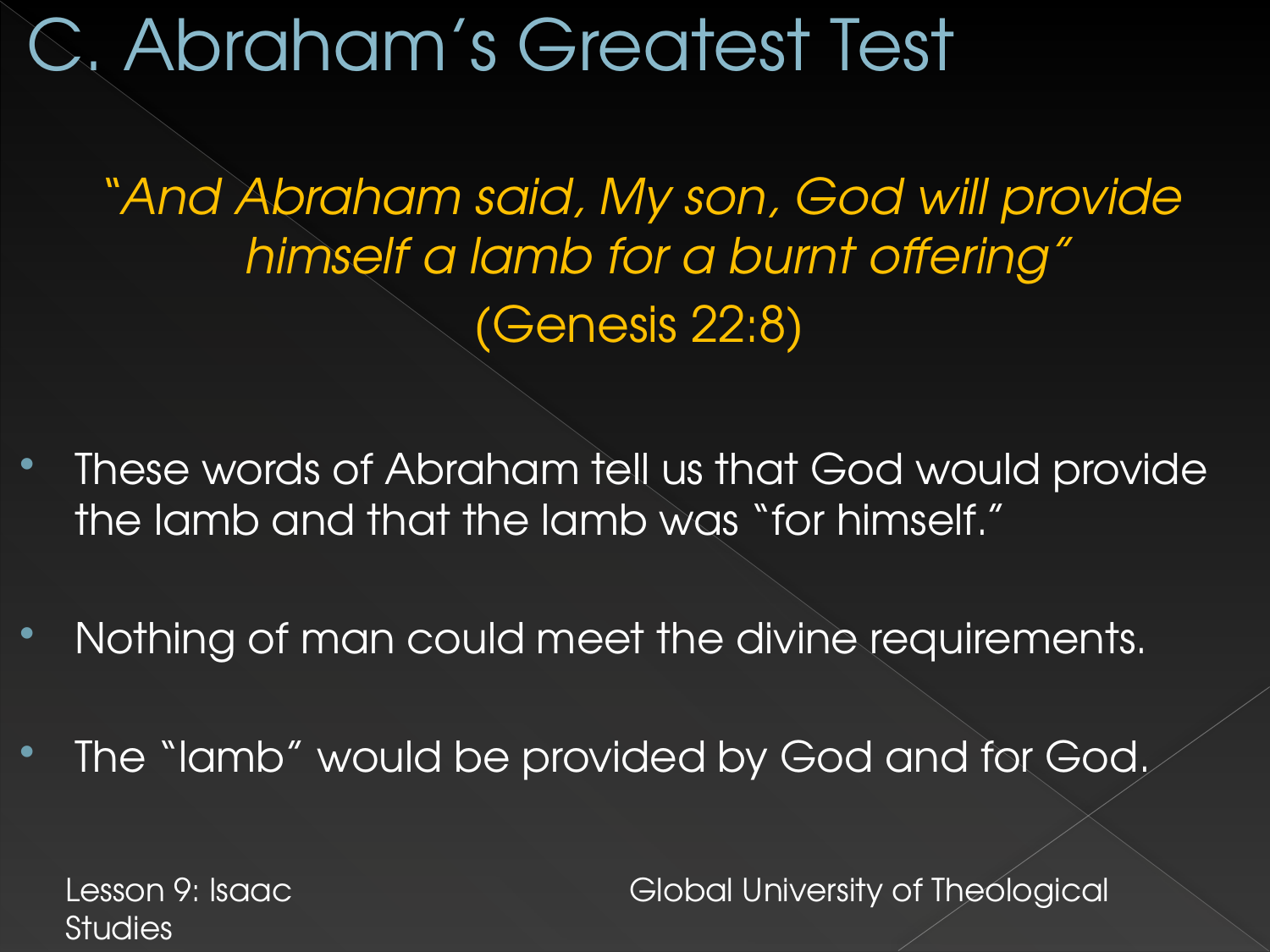

# C. Abraham’s Greatest Test
“And Abraham said, My son, God will provide himself a lamb for a burnt offering”
(Genesis 22:8)

These words of Abraham tell us that God would provide the lamb and that the lamb was “for himself.”

Nothing of man could meet the divine requirements.

The “lamb” would be provided by God and for God.
Lesson 9: Isaac                                      Global University of Theological Studies